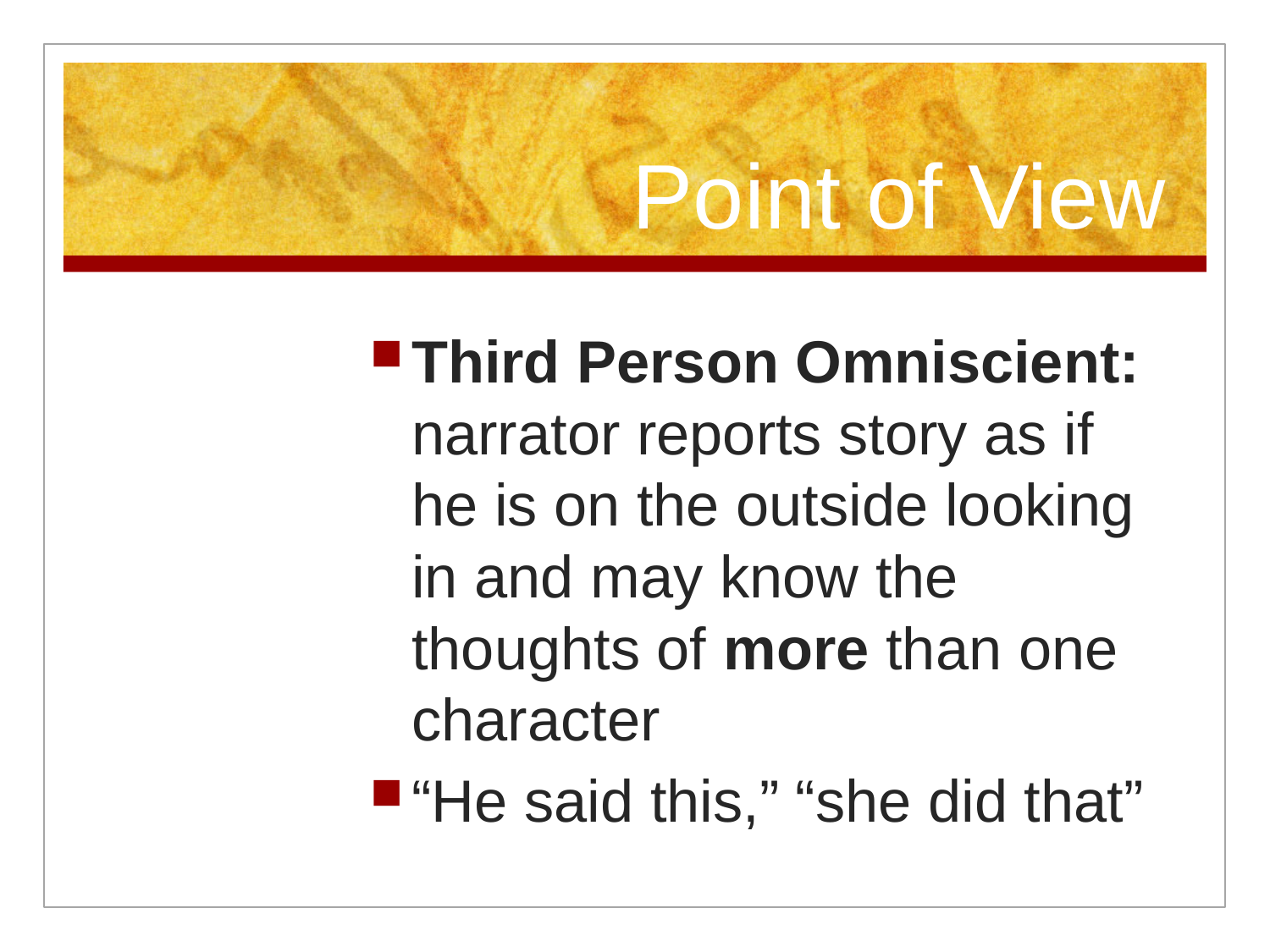

# Point of View
Third Person Omniscient:  narrator reports story as if he is on the outside looking in and may know the thoughts of more than one character
“He said this,” “she did that”